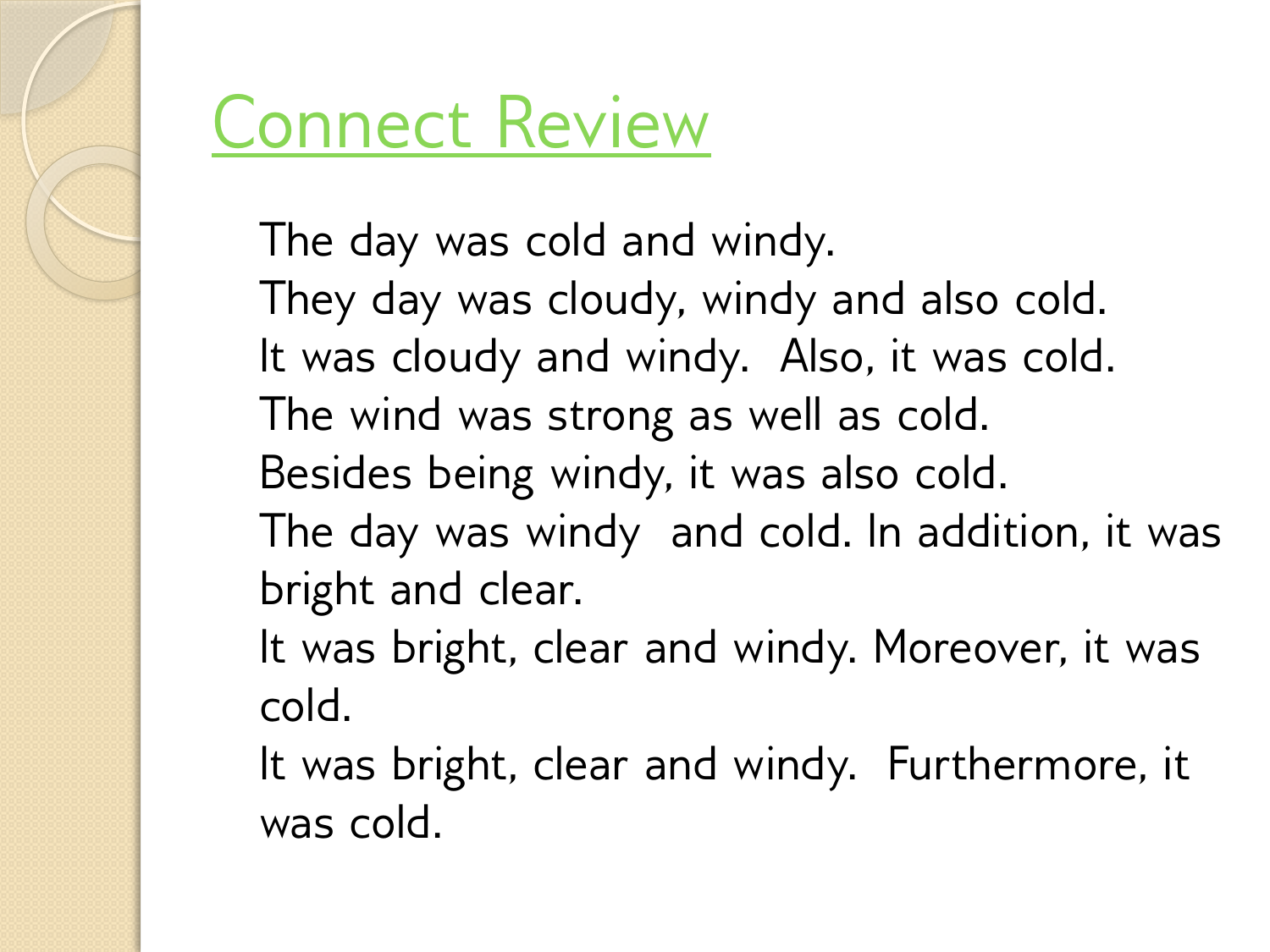

# Connect Review
	The day was cold and windy.
They day was cloudy, windy and also cold.
It was cloudy and windy.  Also, it was cold.
The wind was strong as well as cold.
Besides being windy, it was also cold.
The day was windy  and cold. In addition, it was bright and clear.
It was bright, clear and windy. Moreover, it was cold.
It was bright, clear and windy.  Furthermore, it was cold.